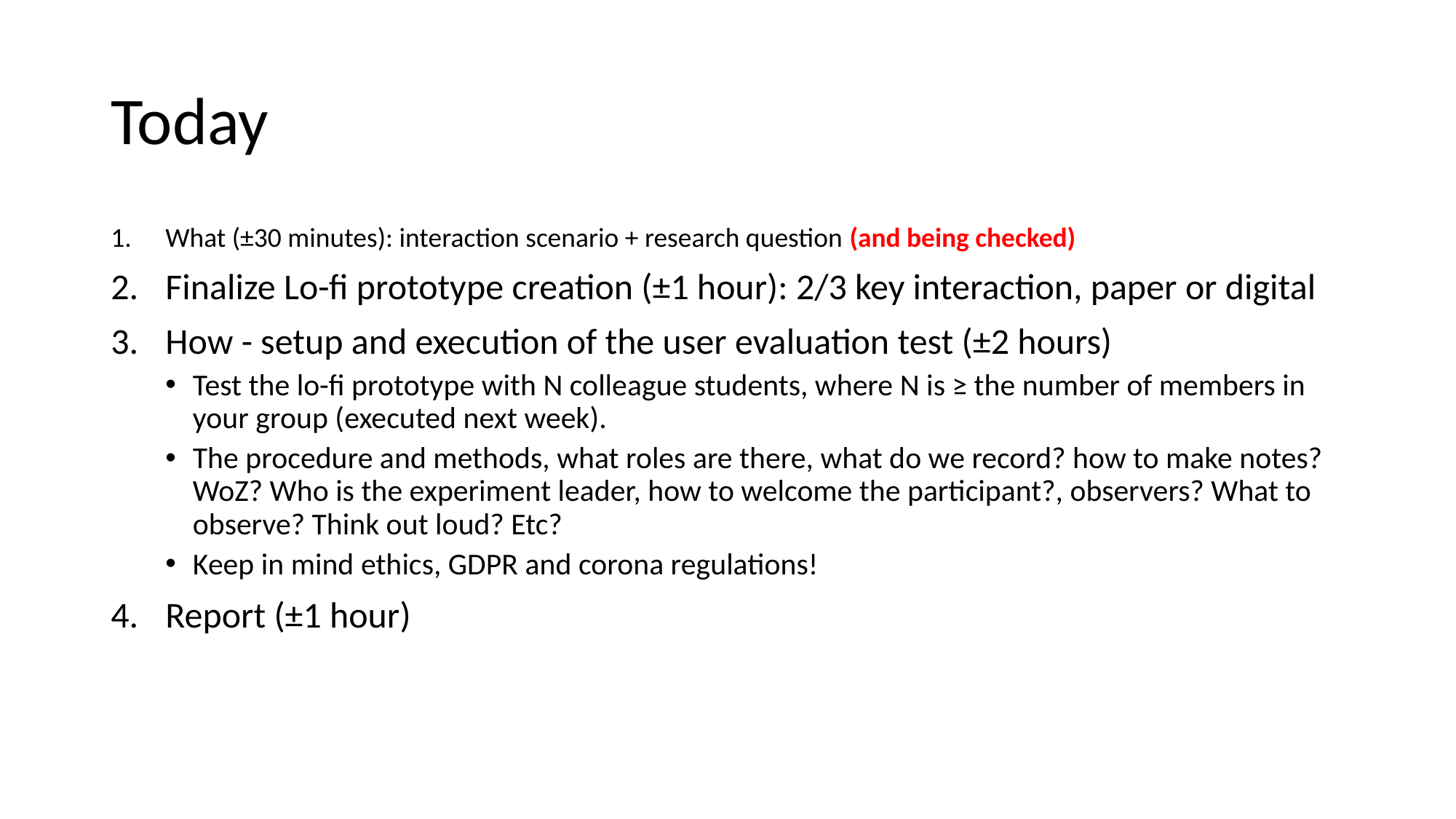

# Today
What (±30 minutes): interaction scenario + research question (and being checked)
Finalize Lo-fi prototype creation (±1 hour): 2/3 key interaction, paper or digital
How - setup and execution of the user evaluation test (±2 hours)
Test the lo-fi prototype with N colleague students, where N is ≥ the number of members in your group (executed next week).
The procedure and methods, what roles are there, what do we record? how to make notes? WoZ? Who is the experiment leader, how to welcome the participant?, observers? What to observe? Think out loud? Etc?
Keep in mind ethics, GDPR and corona regulations!
Report (±1 hour)